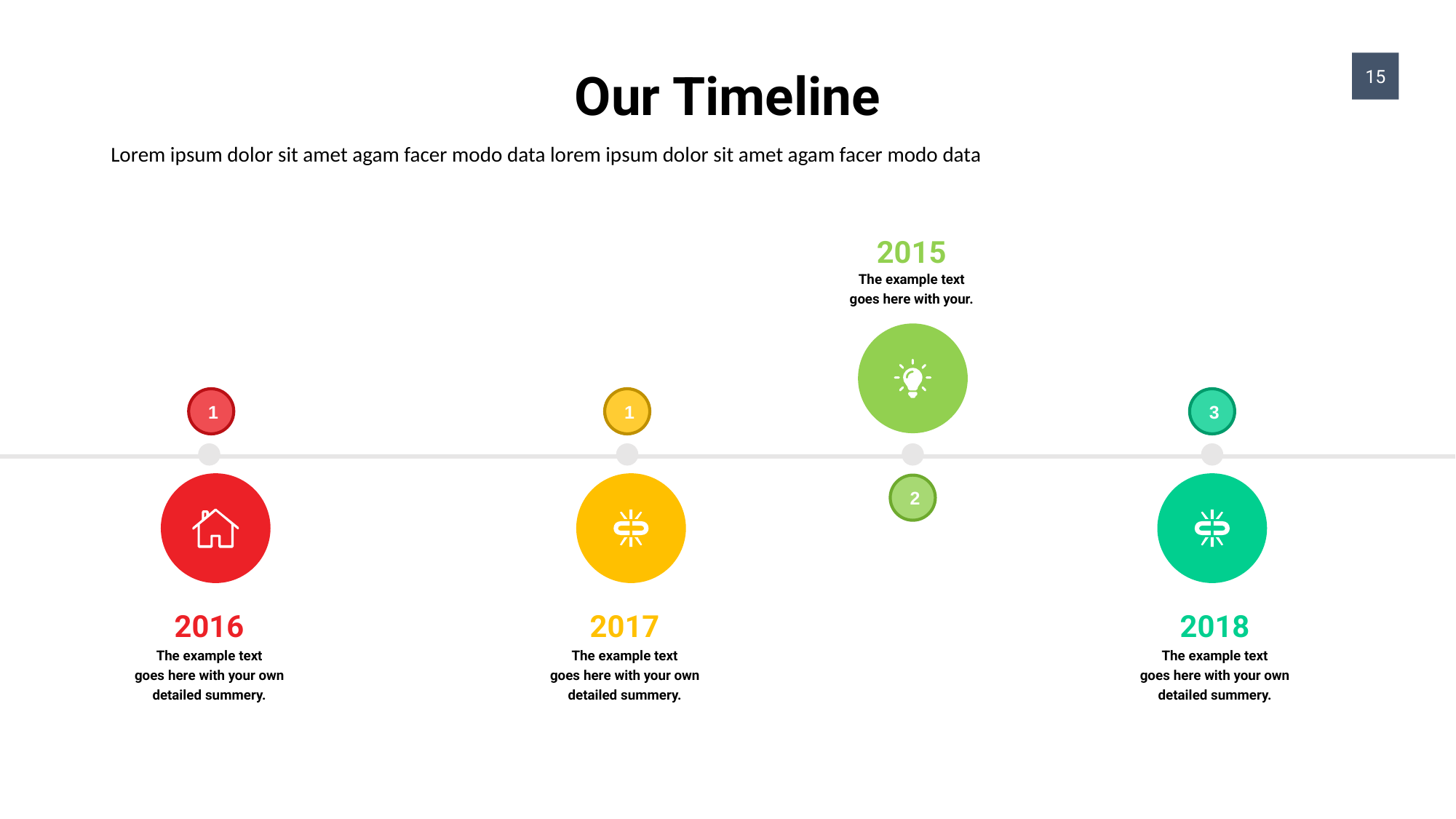

Our Timeline
15
Lorem ipsum dolor sit amet agam facer modo data lorem ipsum dolor sit amet agam facer modo data
2015
The example text
goes here with your.

1
1
3

2

2016
2017
2018
The example text
goes here with your own detailed summery.
The example text
goes here with your own detailed summery.
The example text
goes here with your own detailed summery.